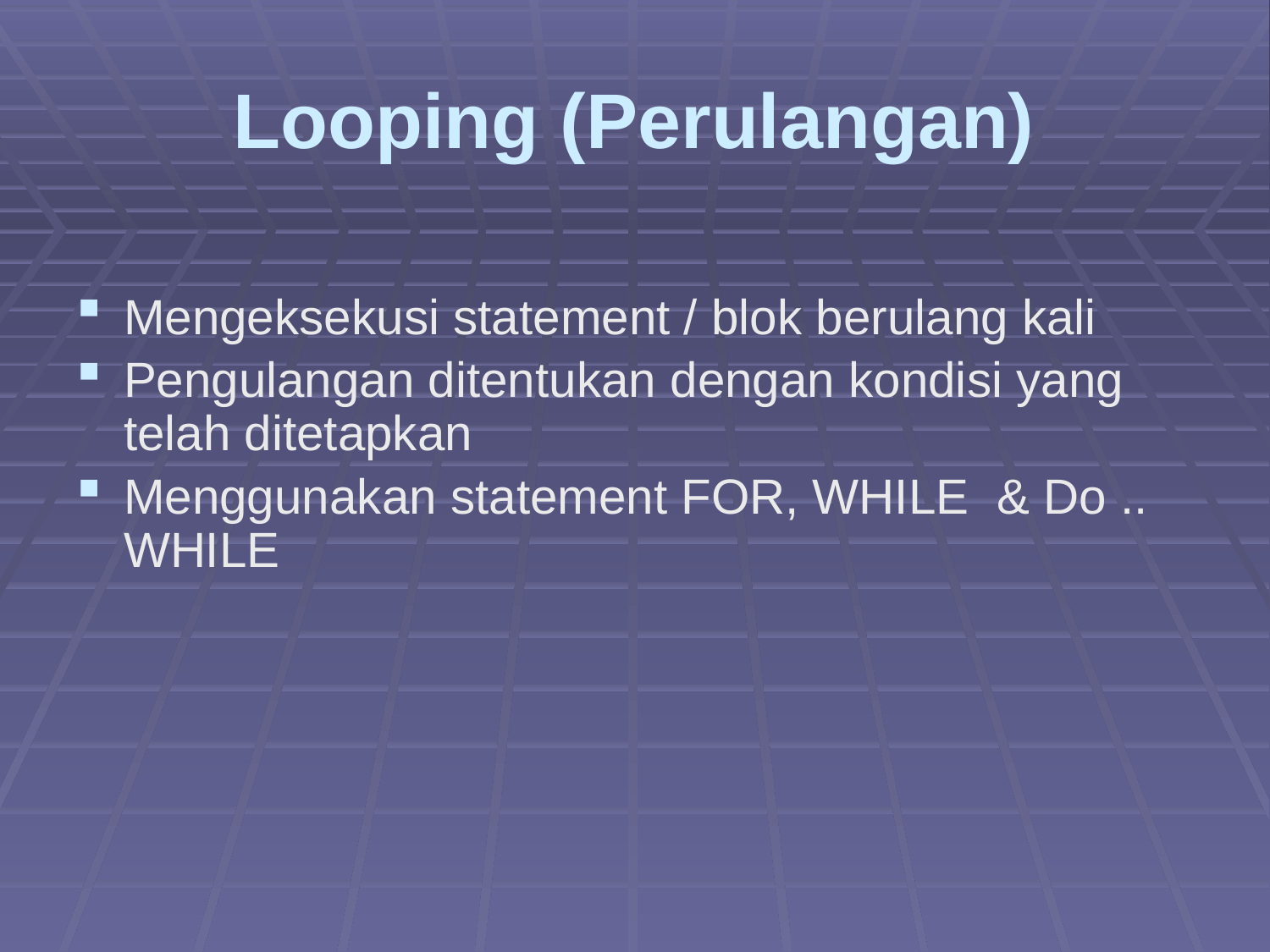

# Looping (Perulangan)
Mengeksekusi statement / blok berulang kali
Pengulangan ditentukan dengan kondisi yang telah ditetapkan
Menggunakan statement FOR, WHILE  & Do .. WHILE